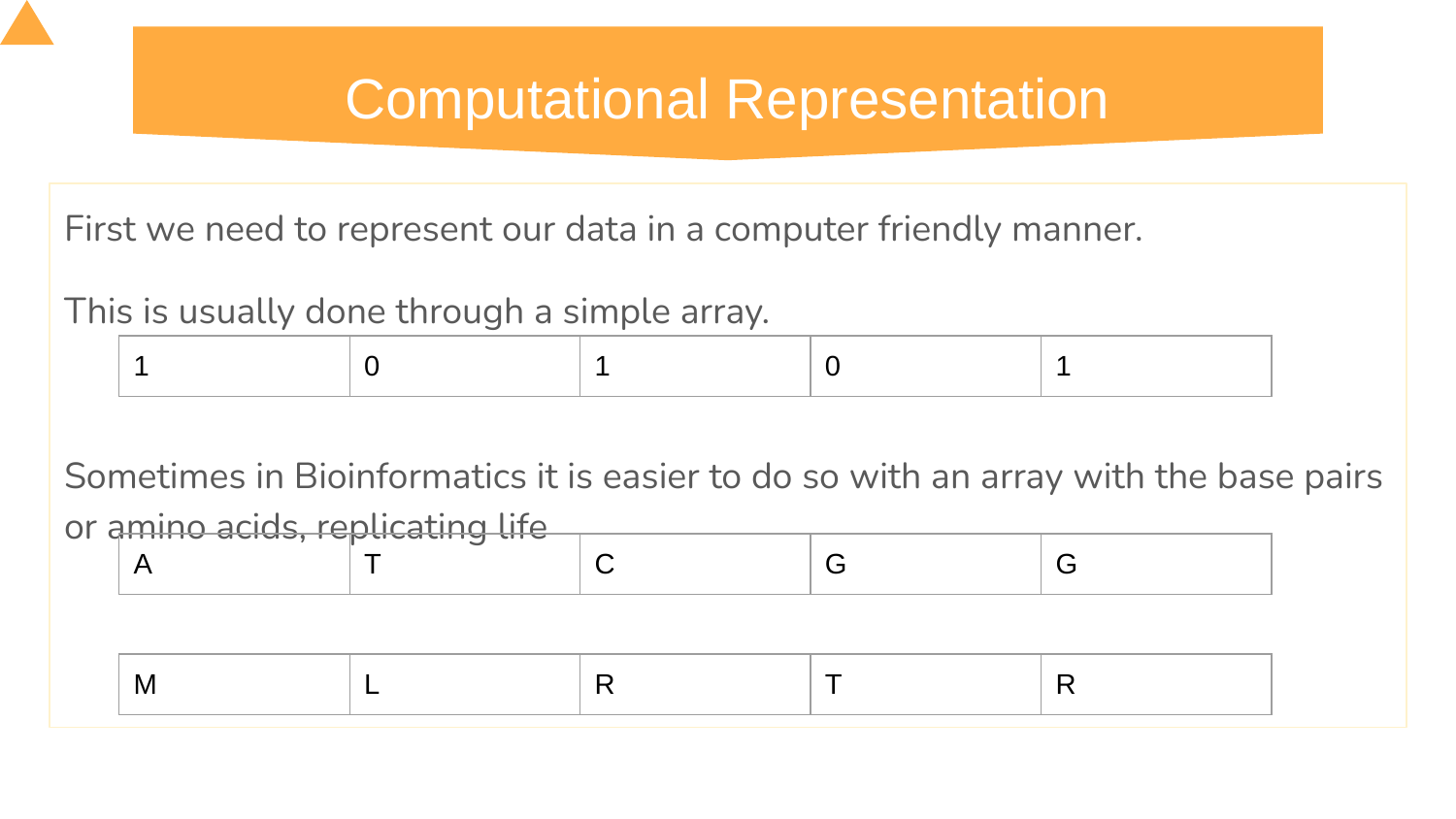

# Computational Representation
First we need to represent our data in a computer friendly manner.
This is usually done through a simple array.

Sometimes in Bioinformatics it is easier to do so with an array with the base pairs or amino acids, replicating life

| 1 | 0 | 1 | 0 | 1 |
| --- | --- | --- | --- | --- |
| A | T | C | G | G |
| --- | --- | --- | --- | --- |
| M | L | R | T | R |
| --- | --- | --- | --- | --- |